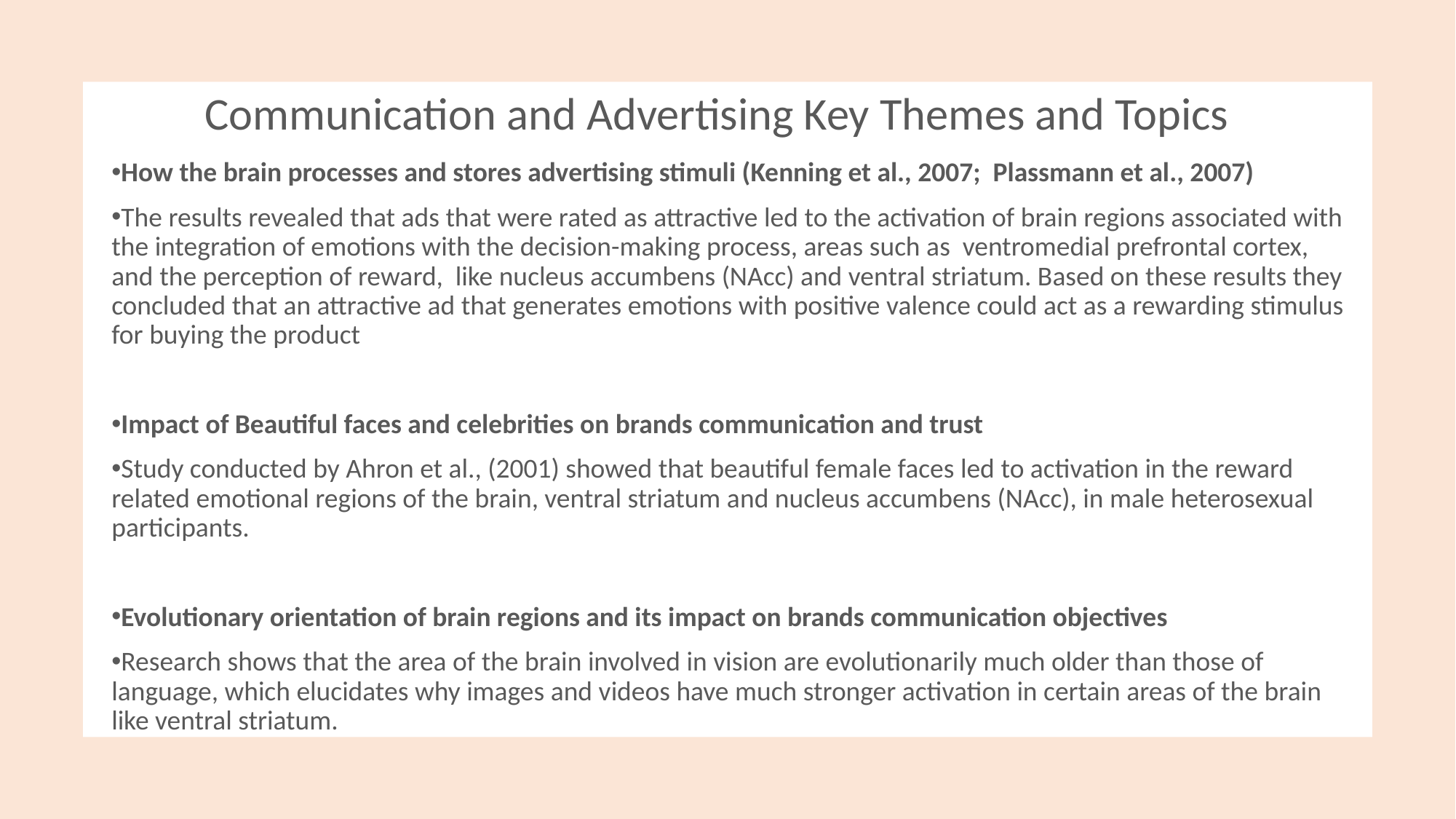

# Communication and Advertising Key Themes and Topics

How the brain processes and stores advertising stimuli (Kenning et al., 2007;  Plassmann et al., 2007)
The results revealed that ads that were rated as attractive led to the activation of brain regions associated with the integration of emotions with the decision-making process, areas such as  ventromedial prefrontal cortex, and the perception of reward,  like nucleus accumbens (NAcc) and ventral striatum. Based on these results they concluded that an attractive ad that generates emotions with positive valence could act as a rewarding stimulus for buying the product

Impact of Beautiful faces and celebrities on brands communication and trust
Study conducted by Ahron et al., (2001) showed that beautiful female faces led to activation in the reward related emotional regions of the brain, ventral striatum and nucleus accumbens (NAcc), in male heterosexual participants.

Evolutionary orientation of brain regions and its impact on brands communication objectives
Research shows that the area of the brain involved in vision are evolutionarily much older than those of language, which elucidates why images and videos have much stronger activation in certain areas of the brain like ventral striatum.